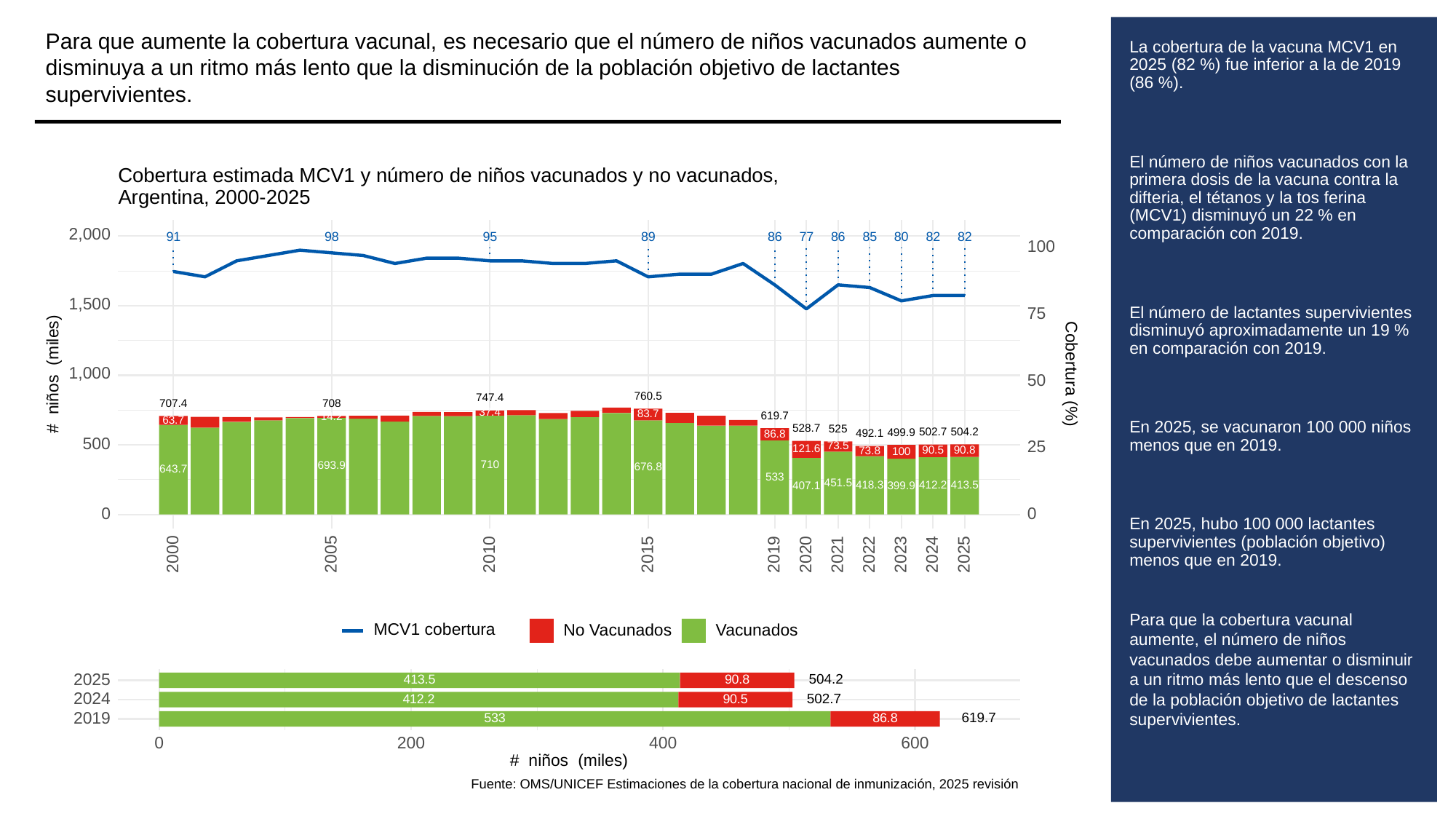

Para que aumente la cobertura vacunal, es necesario que el número de niños vacunados aumente o disminuya a un ritmo más lento que la disminución de la población objetivo de lactantes supervivientes.
# La cobertura de la vacuna MCV1 en 2025 (82 %) fue inferior a la de 2019 (86 %).

El número de niños vacunados con la primera dosis de la vacuna contra la difteria, el tétanos y la tos ferina (MCV1) disminuyó un 22 % en comparación con 2019.

El número de lactantes supervivientes disminuyó aproximadamente un 19 % en comparación con 2019.

En 2025, se vacunaron 100 000 niños menos que en 2019.

En 2025, hubo 100 000 lactantes supervivientes (población objetivo) menos que en 2019.

Para que la cobertura vacunal aumente, el número de niños vacunados debe aumentar o disminuir a un ritmo más lento que el descenso de la población objetivo de lactantes supervivientes.

Cobertura estimada MCV1 y número de niños vacunados y no vacunados,
Argentina, 2000-2025

2,000
91
98
95
89
86
86
85
80
82
82
77

100

1,500

75

#  niños  (miles)
Cobertura (%)
1,000
50

760.5
747.4
708
707.4

37.4

83.7

619.7

14.2

63.7

528.7

525

504.2

502.7
499.9
492.1
86.8
500

25
73.5

121.6

90.8
90.5
73.8
100

710
693.9
676.8
643.7
533
451.5

418.3
413.5
412.2
407.1
399.9
0
0

2023
2000
2005
2010
2015
2019
2020
2021
2022
2024
2025

MCV1 cobertura
No Vacunados
Vacunados

2025
504.2
413.5
90.8

2024
502.7
90.5
412.2

2019
619.7
533
86.8

0
200
400
600
#  niños  (miles)
Fuente: OMS/UNICEF Estimaciones de la cobertura nacional de inmunización, 2025 revisión